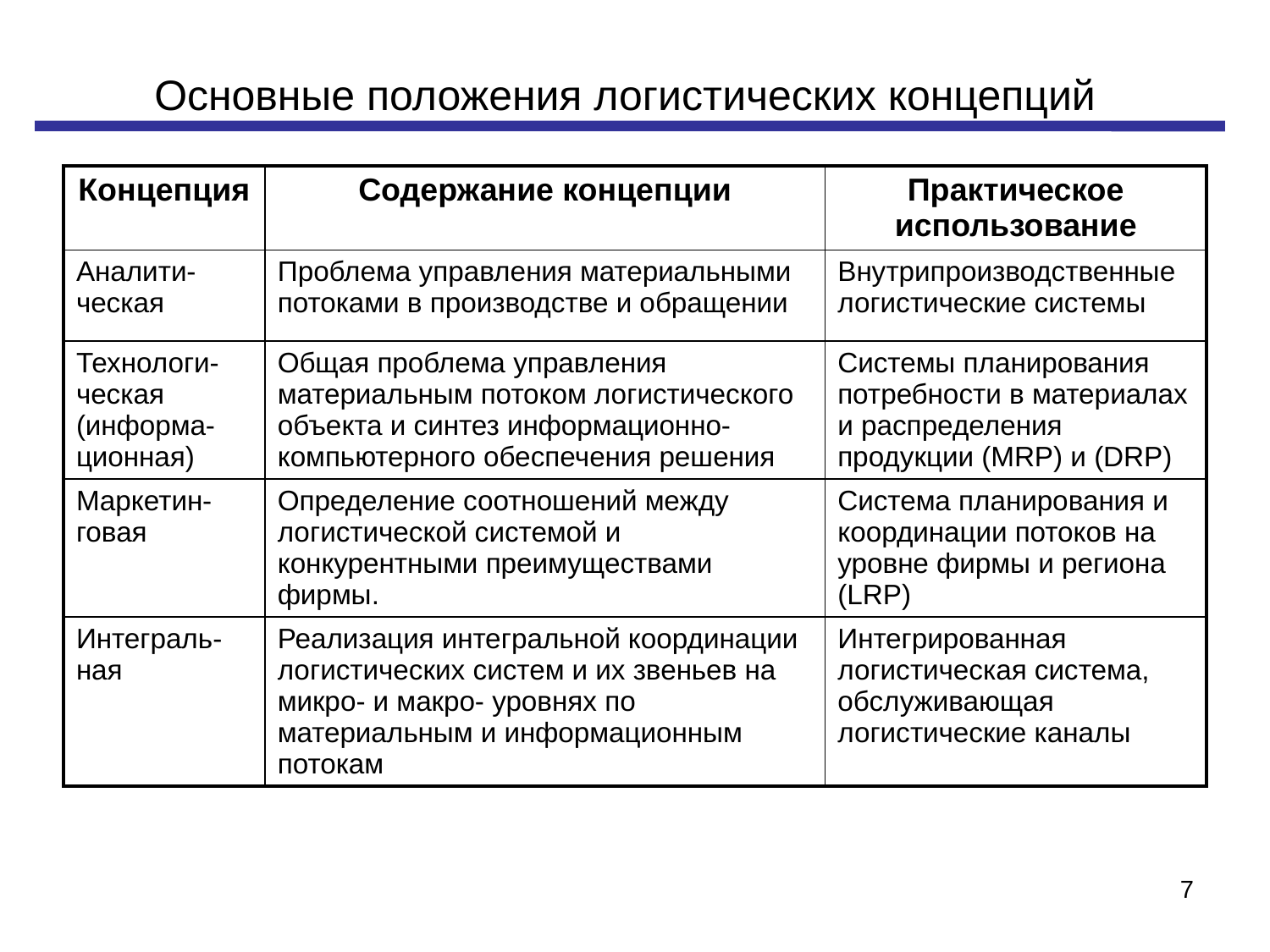

# Основные положения логистических концепций

| Концепция | Содержание концепции | Практическое использование |
| --- | --- | --- |
| Аналити-ческая | Проблема управления материальными потоками в производстве и обращении | Внутрипроизводственные логистические системы |
| Технологи-ческая (информа-ционная) | Общая проблема управления материальным потоком логистического объекта и синтез информационно-компьютерного обеспечения решения | Системы планирования потребности в материалах и распределения продукции (MRP) и (DRP) |
| Маркетин-говая | Определение соотношений между логистической системой и конкурентными преимуществами фирмы. | Система планирования и координации потоков на уровне фирмы и региона (LRP) |
| Интеграль-ная | Реализация интегральной координации логистических систем и их звеньев на микро- и макро- уровнях по материальным и информационным потокам | Интегрированная логистическая система, обслуживающая логистические каналы |
7